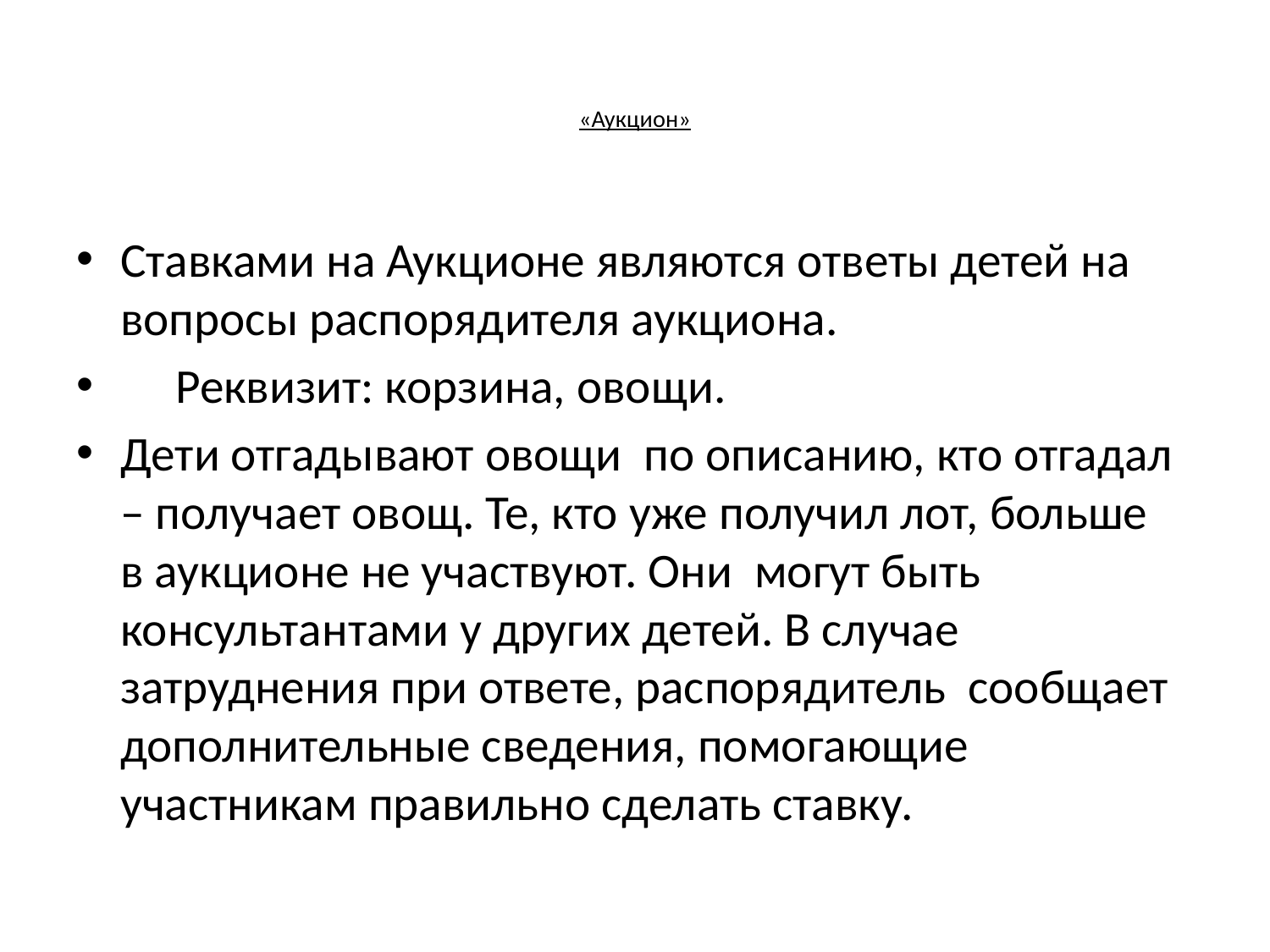

# «Аукцион»
Ставками на Аукционе являются ответы детей на вопросы распорядителя аукциона.
     Реквизит: корзина, овощи.
Дети отгадывают овощи  по описанию, кто отгадал – получает овощ. Те, кто уже получил лот, больше  в аукционе не участвуют. Они  могут быть консультантами у других детей. В случае затруднения при ответе, распорядитель  сообщает дополнительные сведения, помогающие участникам правильно сделать ставку.